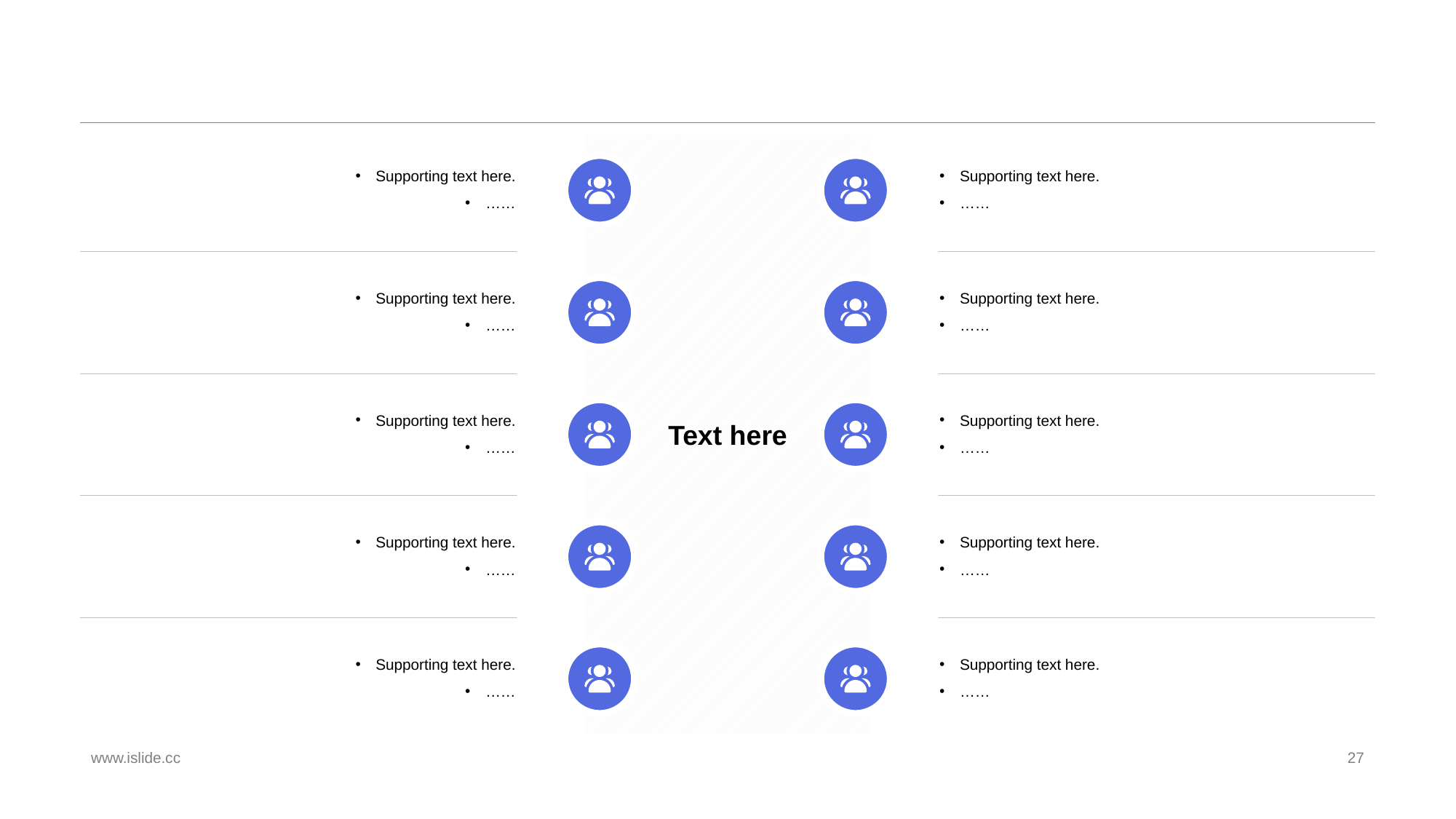

#
Text here
Supporting text here.
……
Supporting text here.
……

Supporting text here.
……
Supporting text here.
……

Supporting text here.
……
Supporting text here.
……

Supporting text here.
……
Supporting text here.
……

Supporting text here.
……
Supporting text here.
……

www.islide.cc
27